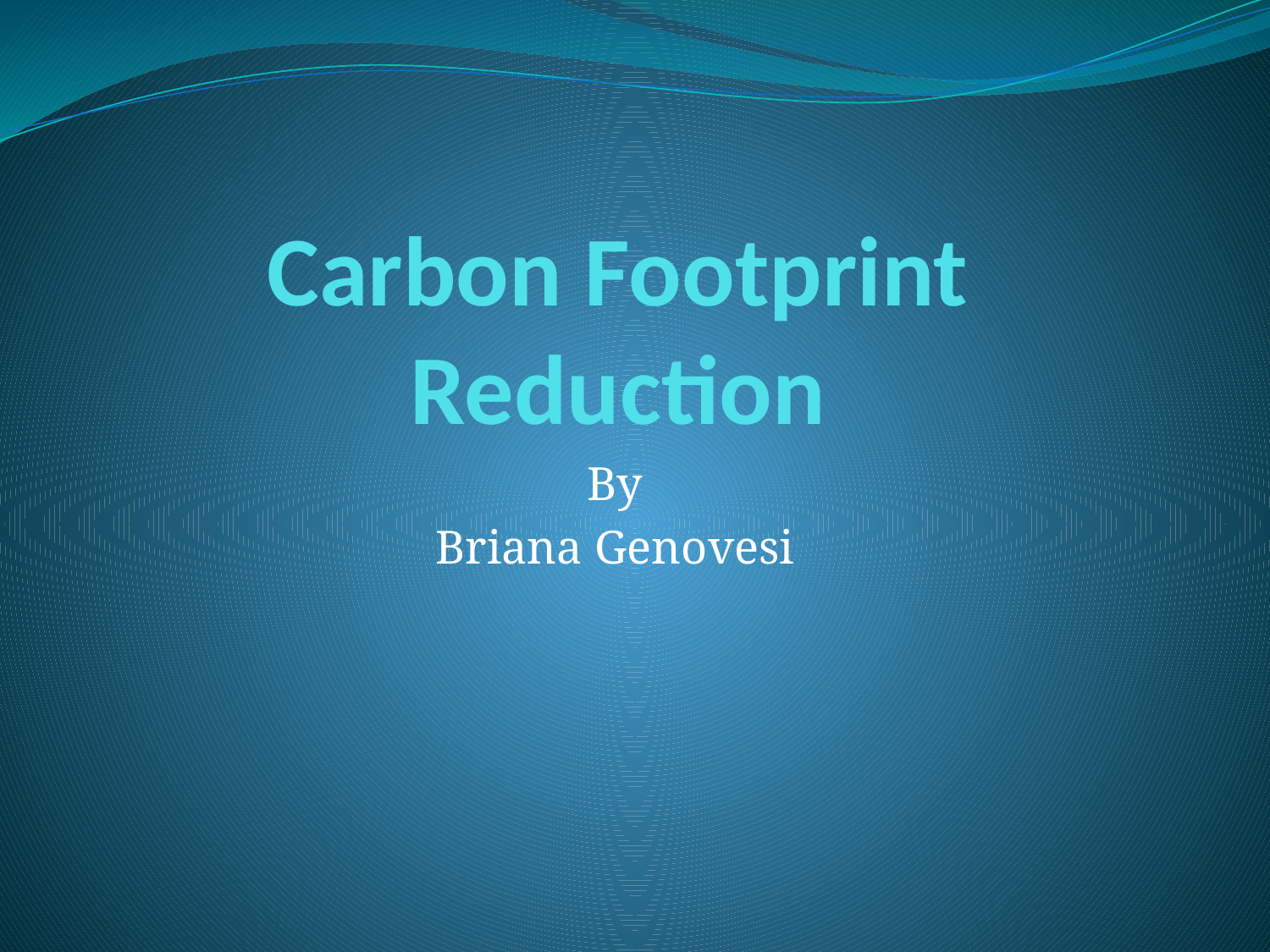

# Carbon Footprint Reduction
By
Briana Genovesi